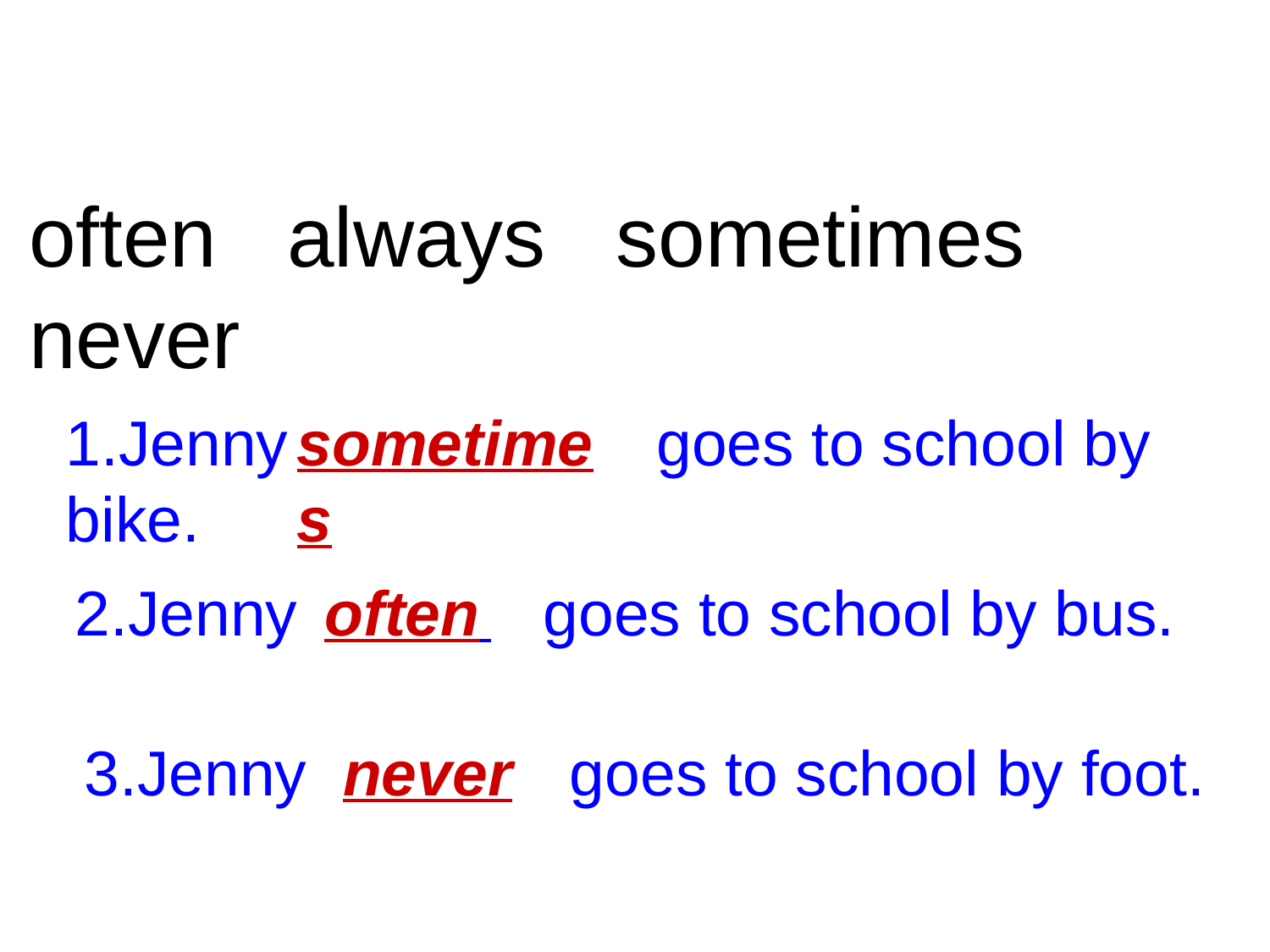

often   always   sometimes   never
1.Jenny                     goes to school by bike.
sometimes
2.Jenny              goes to school by bus.
often
3.Jenny               goes to school by foot.
never